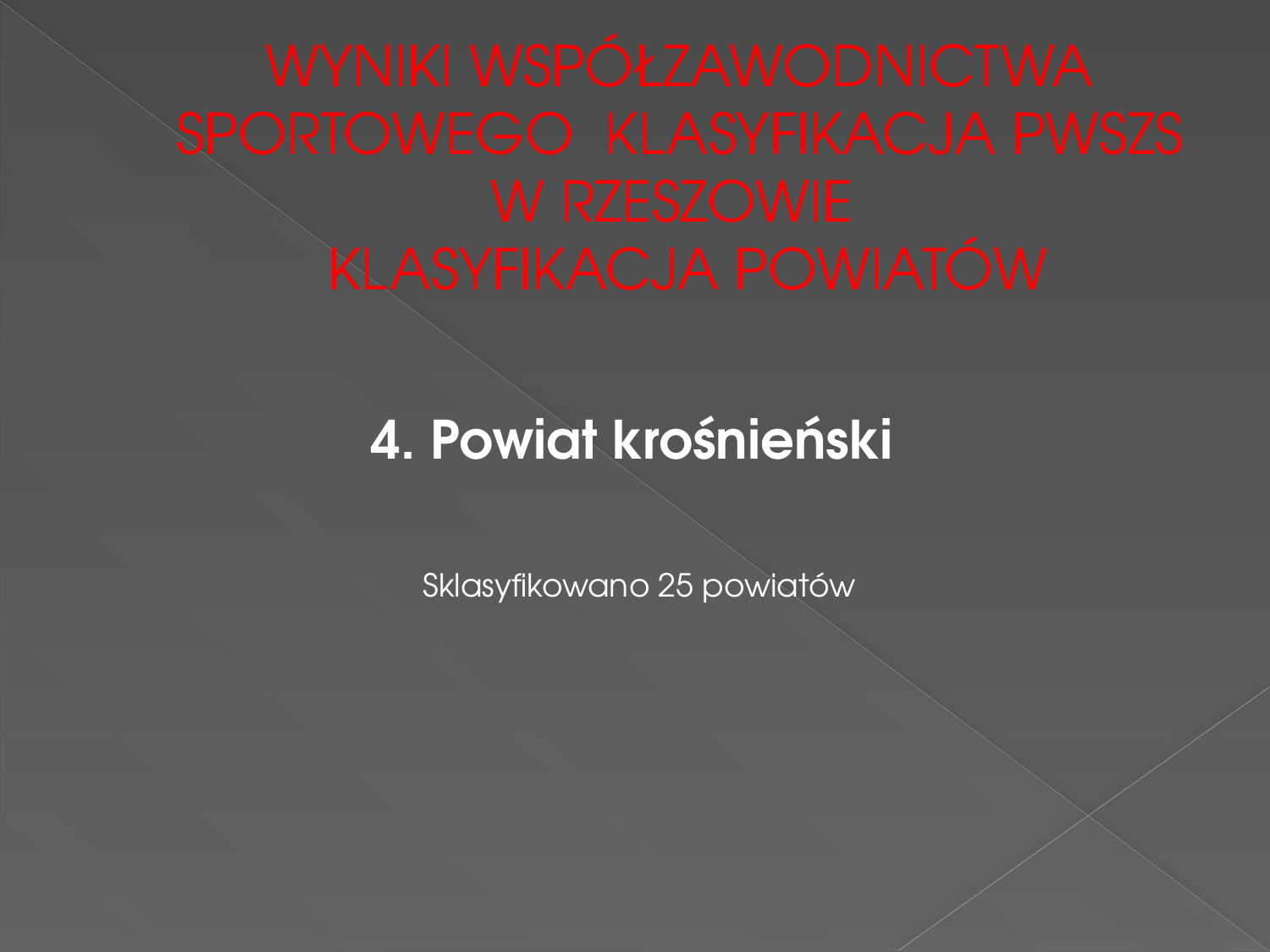

# WYNIKI WSPÓŁZAWODNICTWA SPORTOWEGO  KLASYFIKACJA PWSZS W RZESZOWIE KLASYFIKACJA POWIATÓW

4. Powiat krośnieński

Sklasyfikowano 25 powiatów